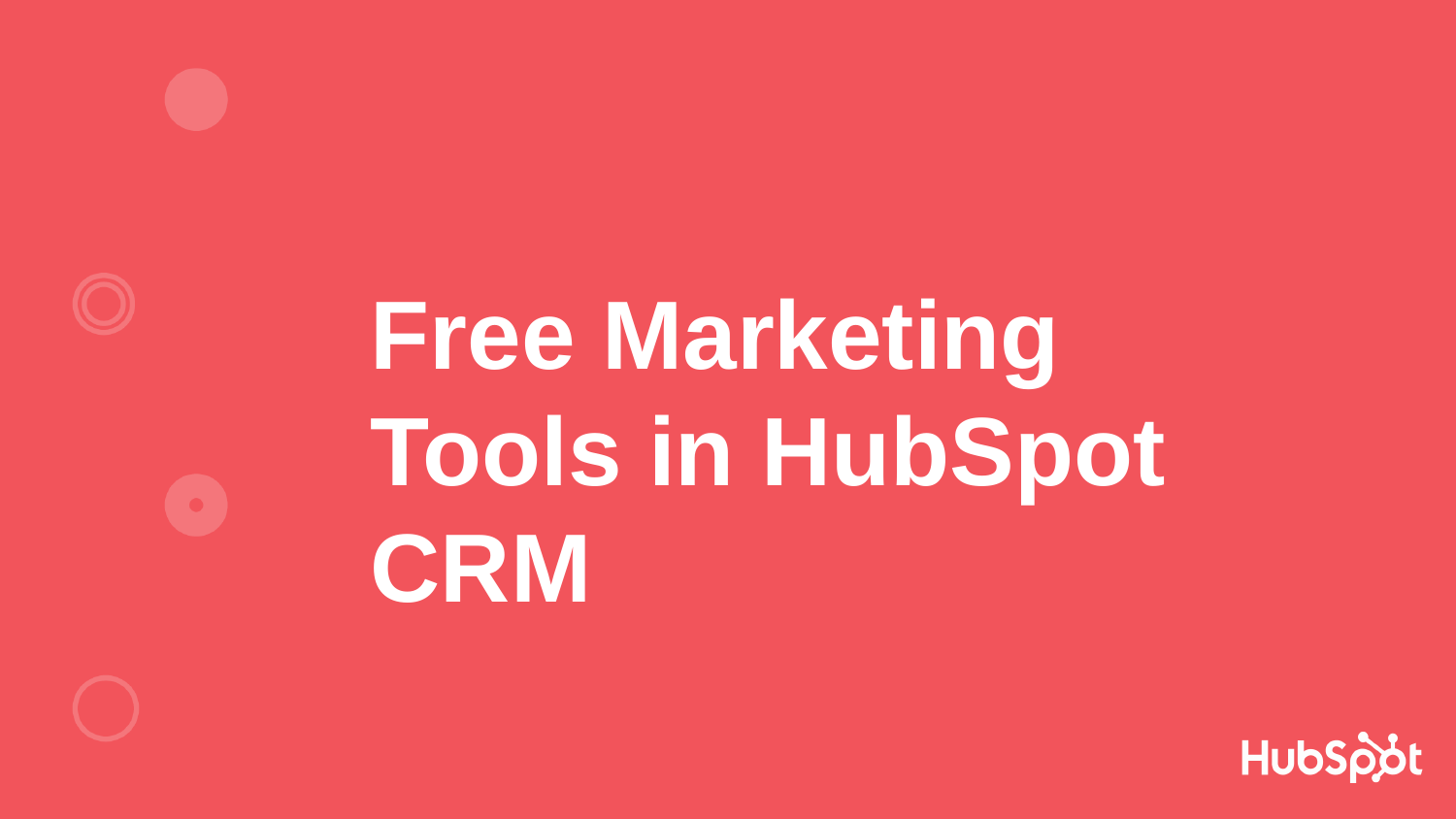

# Free Marketing Tools in HubSpot CRM